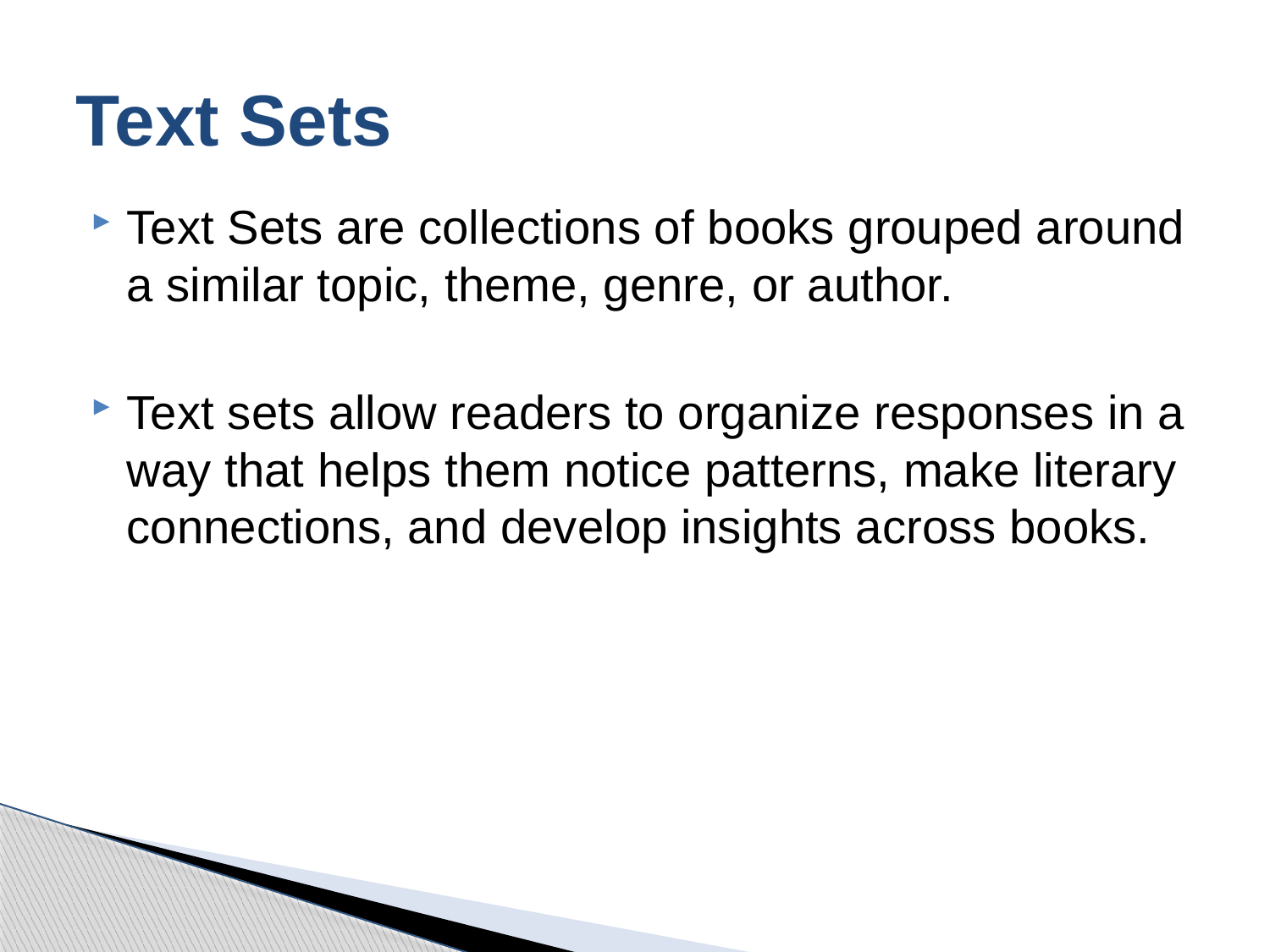

# Text Sets
Text Sets are collections of books grouped around a similar topic, theme, genre, or author.

Text sets allow readers to organize responses in a way that helps them notice patterns, make literary connections, and develop insights across books.